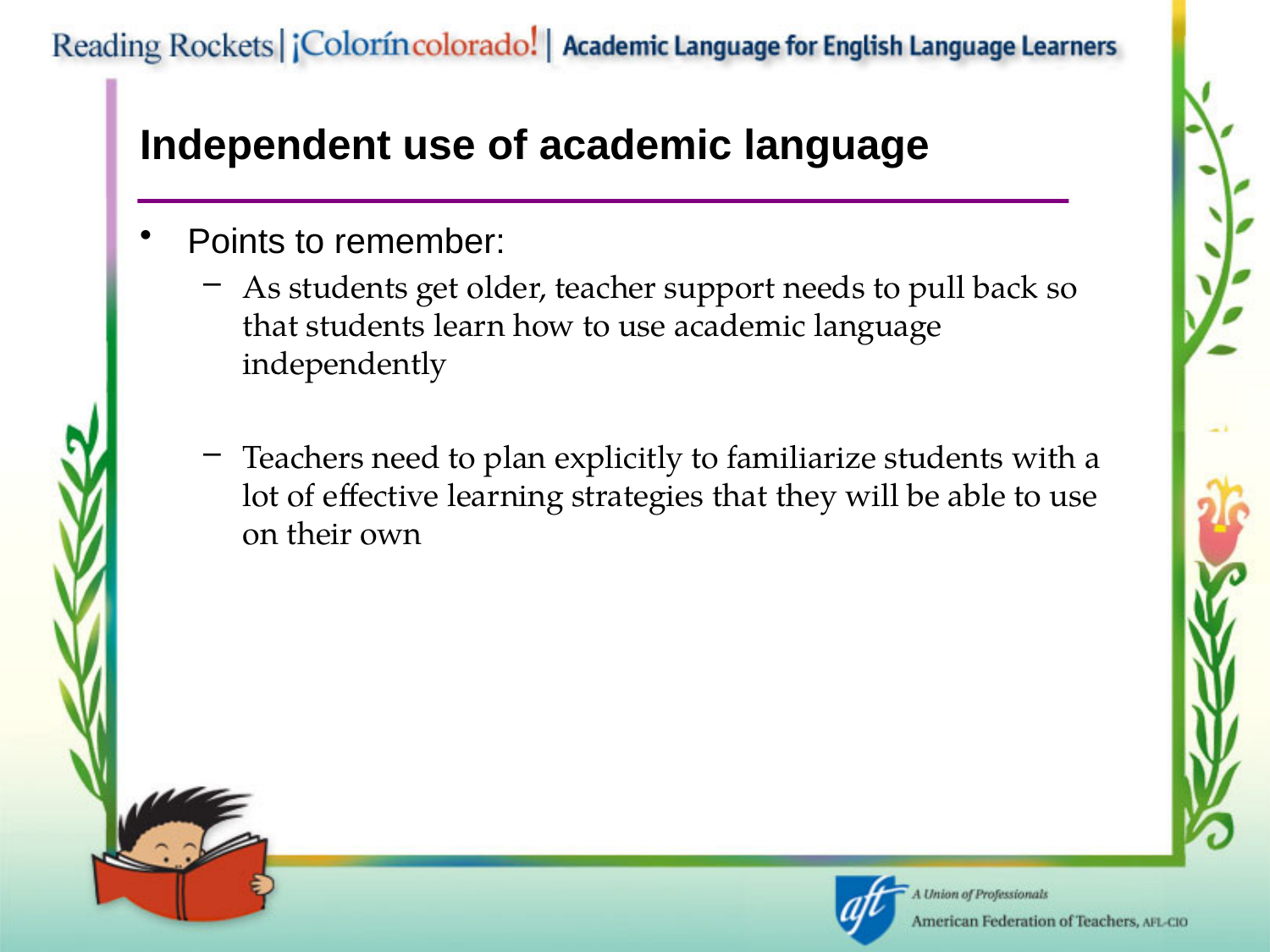

# Independent use of academic language
Points to remember:
As students get older, teacher support needs to pull back so that students learn how to use academic language independently

Teachers need to plan explicitly to familiarize students with a lot of effective learning strategies that they will be able to use on their own